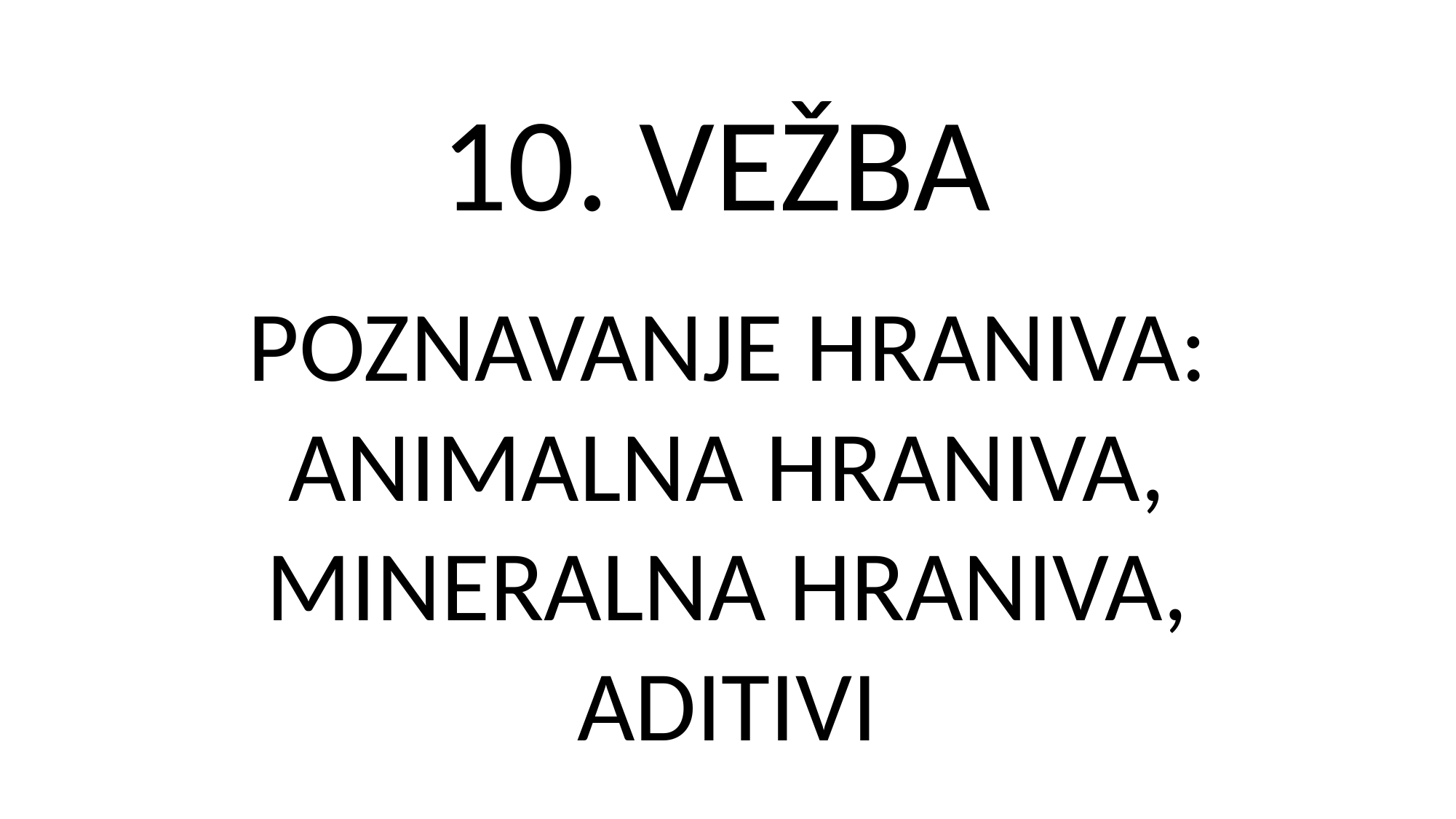

10. VEŽBA
POZNAVANJE HRANIVA: ANIMALNA HRANIVA, MINERALNA HRANIVA, ADITIVI